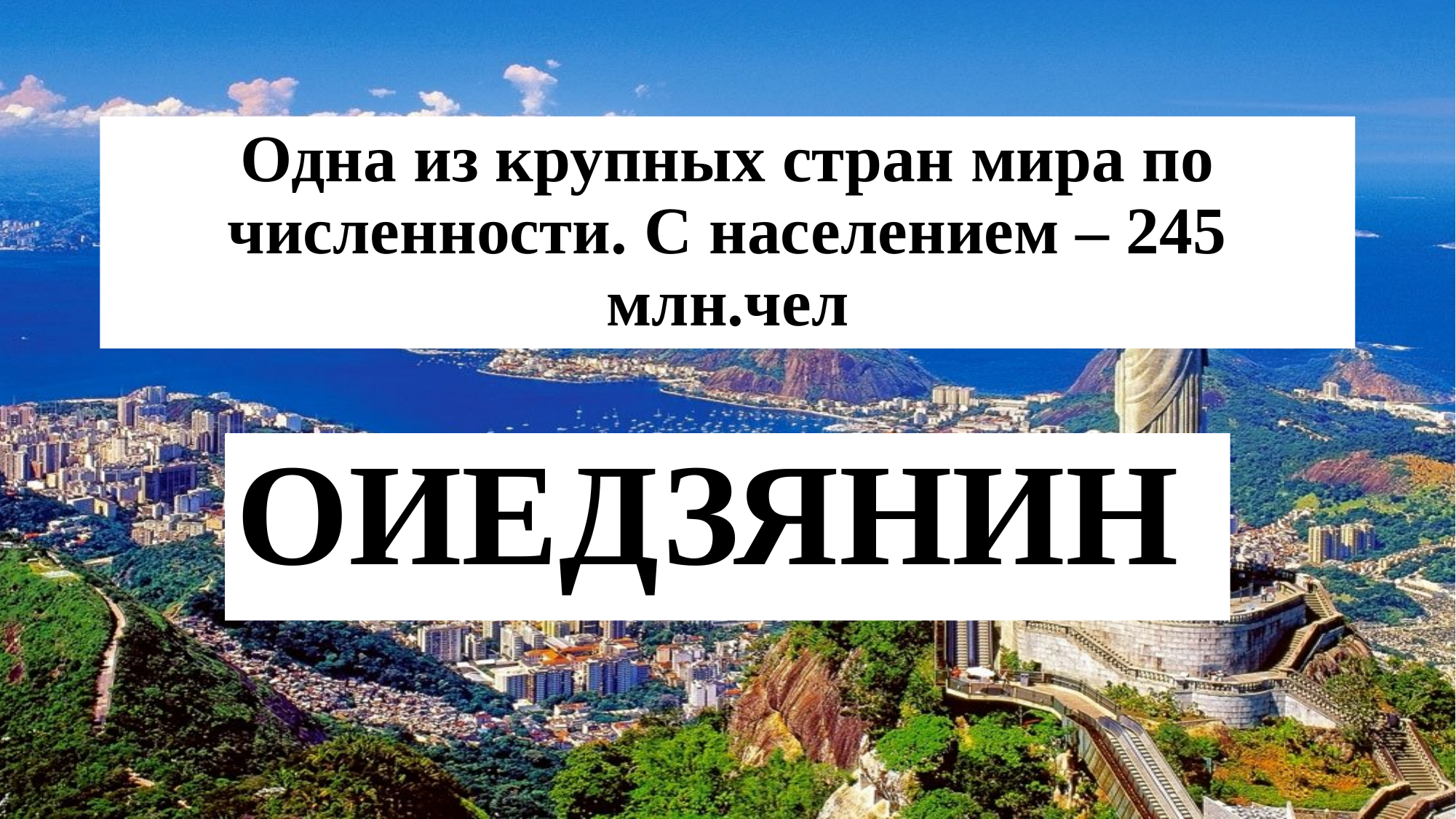

# Одна из крупных стран мира по численности. С населением – 245 млн.чел
ОИЕДЗЯНИН